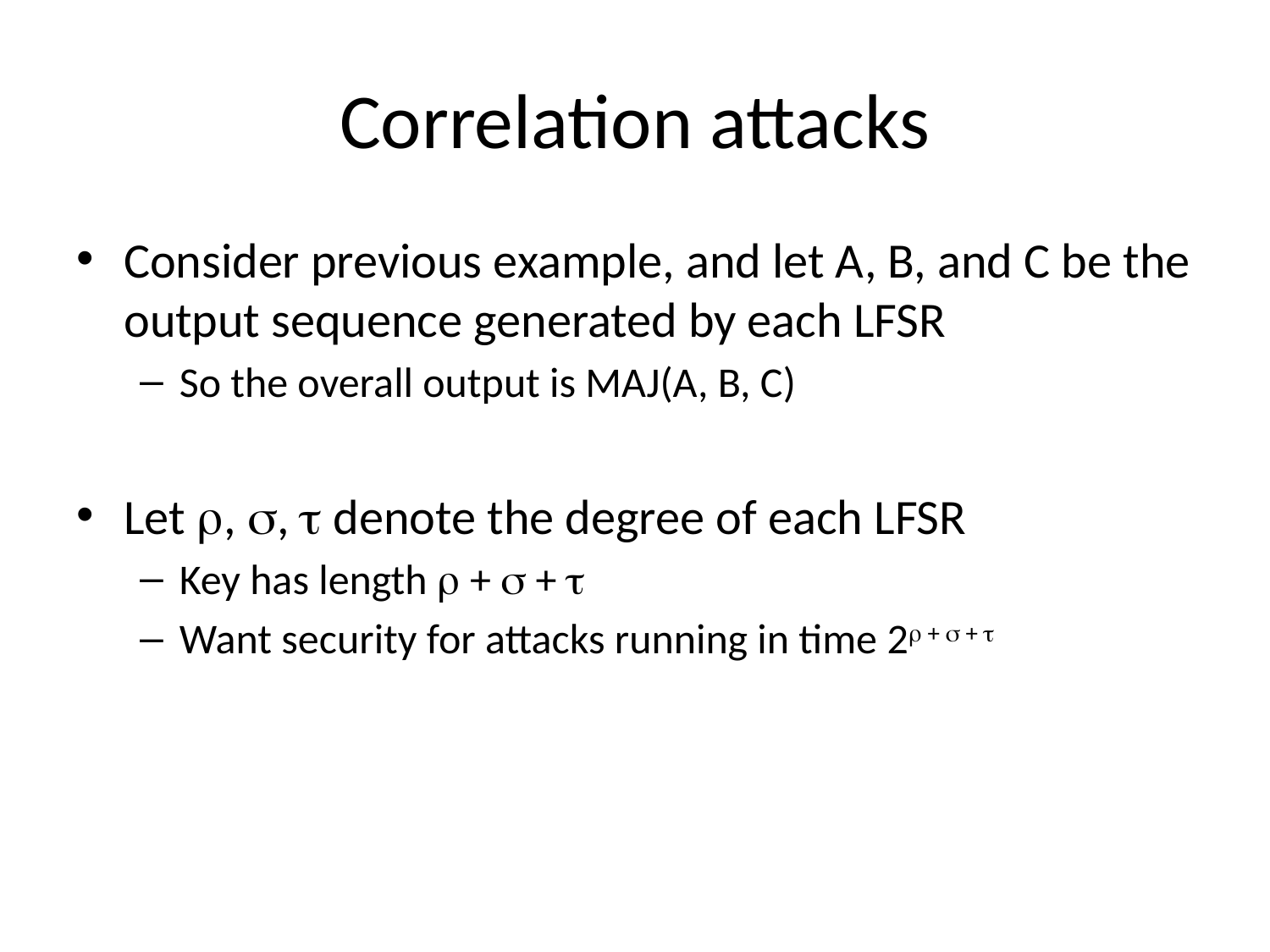

# Correlation attacks
Consider previous example, and let A, B, and C be the output sequence generated by each LFSR
So the overall output is MAJ(A, B, C)

Let ρ, σ, τ denote the degree of each LFSR
Key has length ρ + σ + τ
Want security for attacks running in time 2ρ + σ + τ